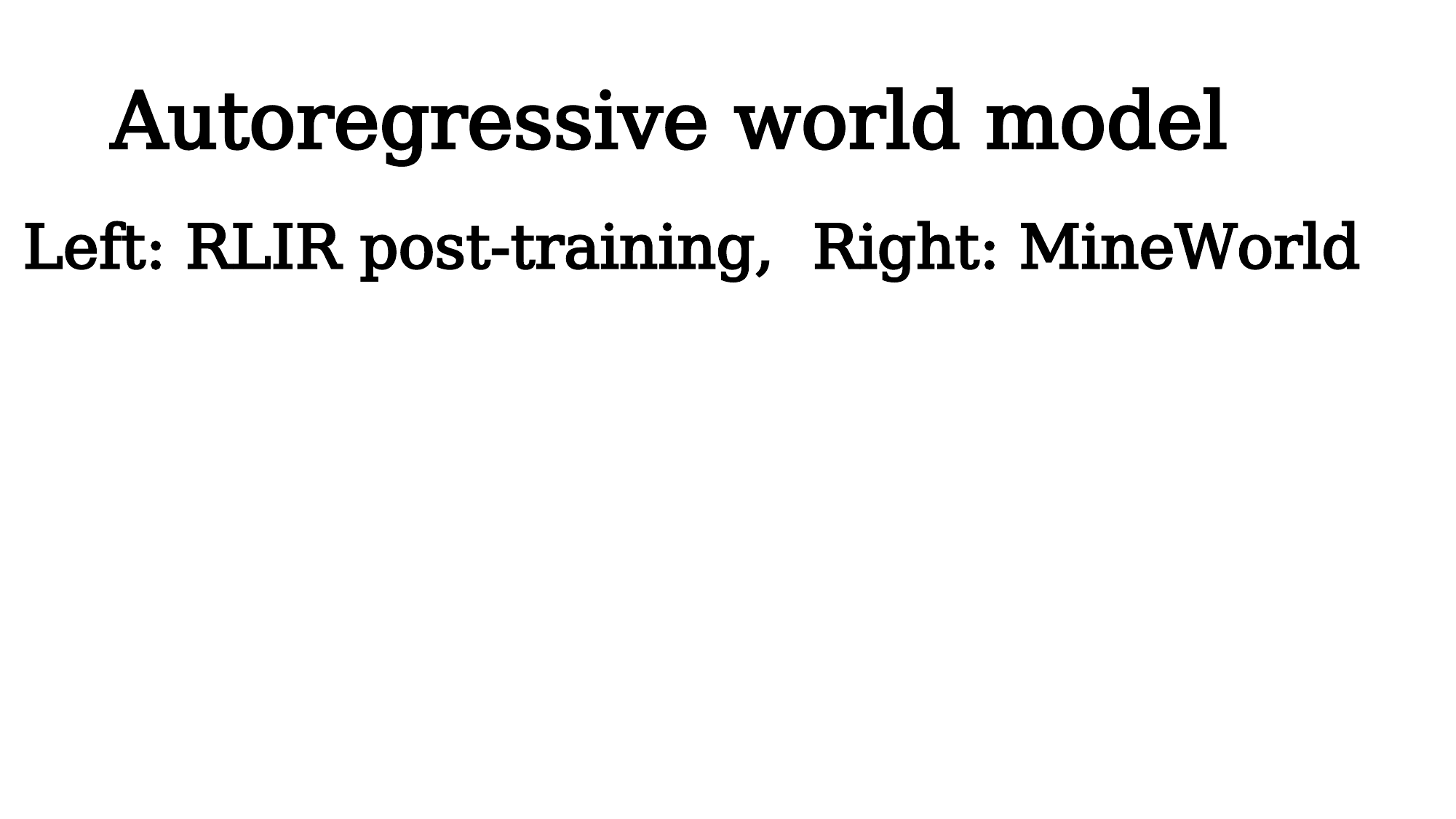

# Autoregressive world model
Left: RLIR post-training,  Right: MineWorld